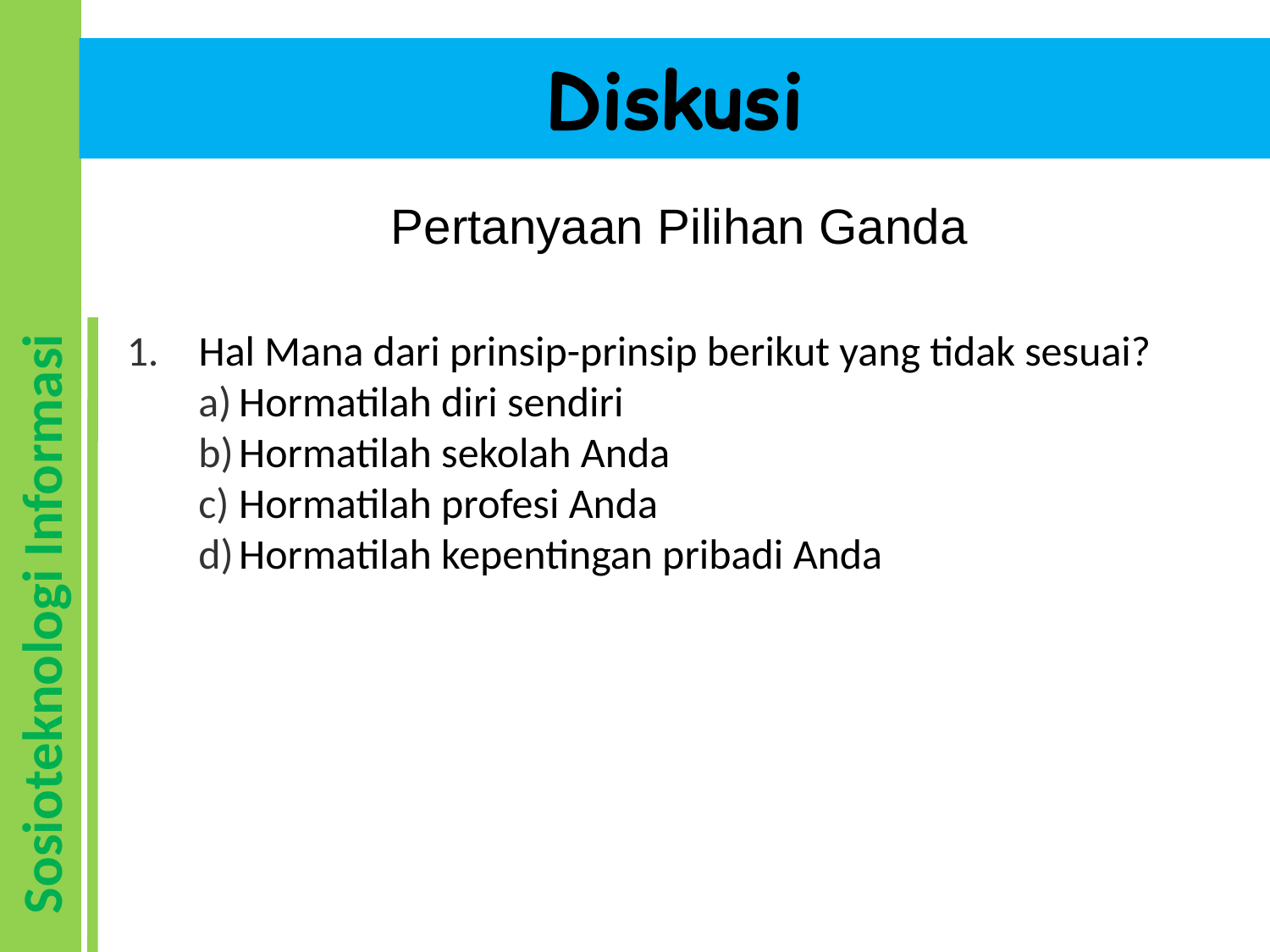

# Diskusi
Pertanyaan Pilihan Ganda
Hal Mana dari prinsip-prinsip berikut yang tidak sesuai?
Hormatilah diri sendiri
Hormatilah sekolah Anda
Hormatilah profesi Anda
Hormatilah kepentingan pribadi Anda